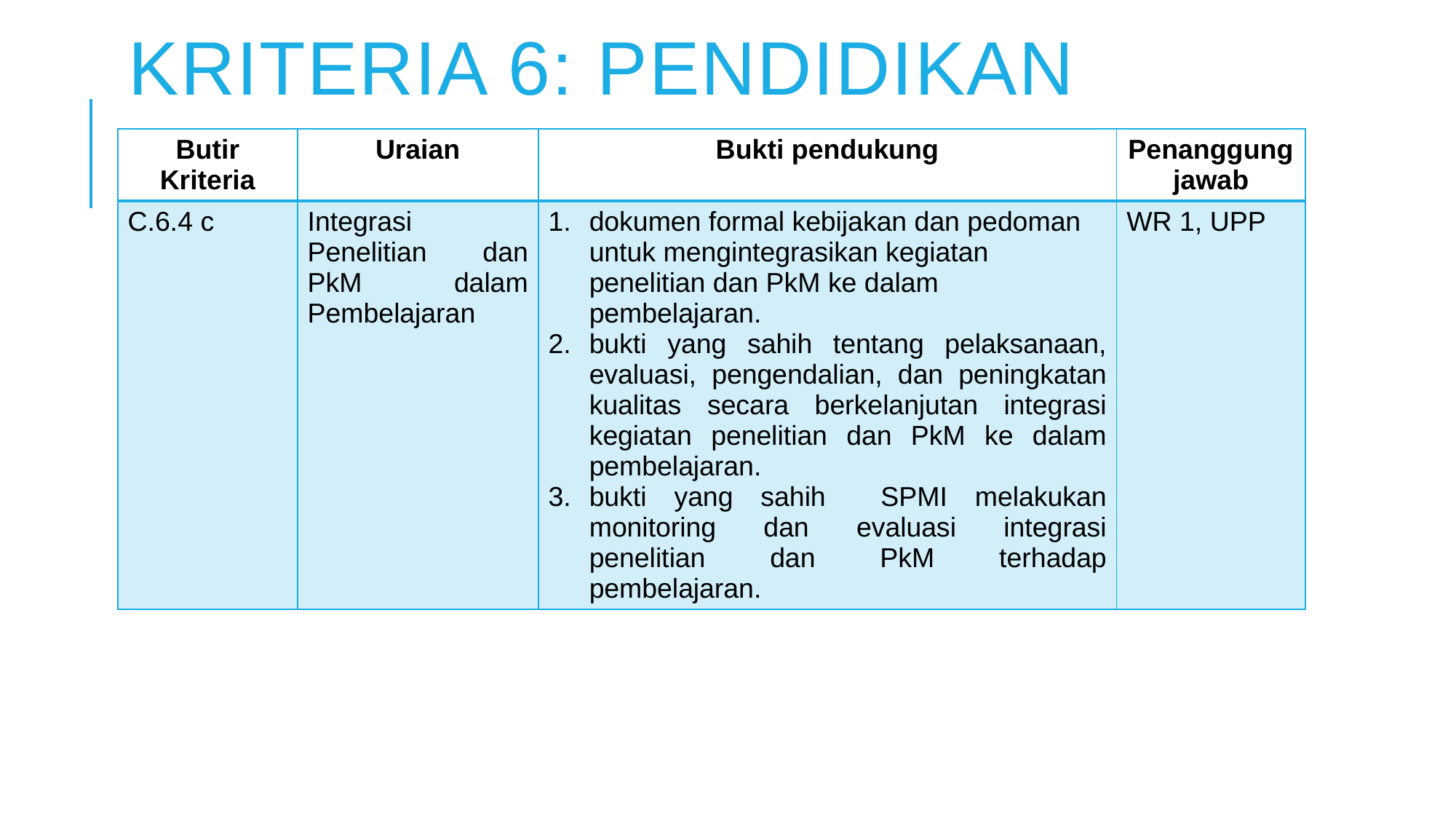

# KRITERIA 6: pendidikan
| Butir Kriteria | Uraian | Bukti pendukung | Penanggung jawab |
| --- | --- | --- | --- |
| C.6.4 c | Integrasi Penelitian dan PkM dalam Pembelajaran | dokumen formal kebijakan dan pedoman untuk mengintegrasikan kegiatan penelitian dan PkM ke dalam pembelajaran. bukti yang sahih tentang pelaksanaan, evaluasi, pengendalian, dan peningkatan kualitas secara berkelanjutan integrasi kegiatan penelitian dan PkM ke dalam pembelajaran. bukti yang sahih SPMI melakukan monitoring dan evaluasi integrasi penelitian dan PkM terhadap pembelajaran. | WR 1, UPP |